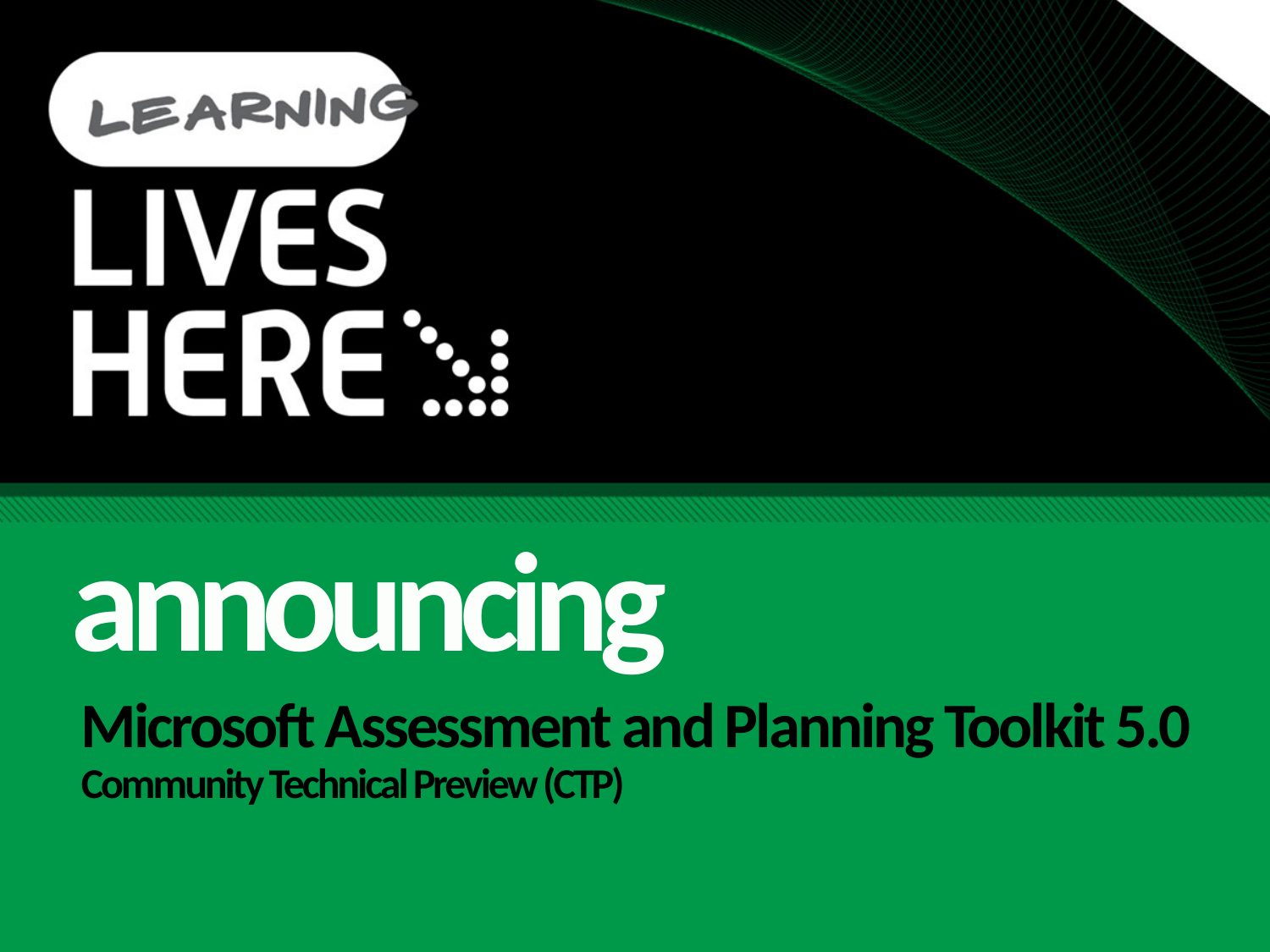

announcing
# Microsoft Assessment and Planning Toolkit 5.0 Community Technical Preview (CTP)